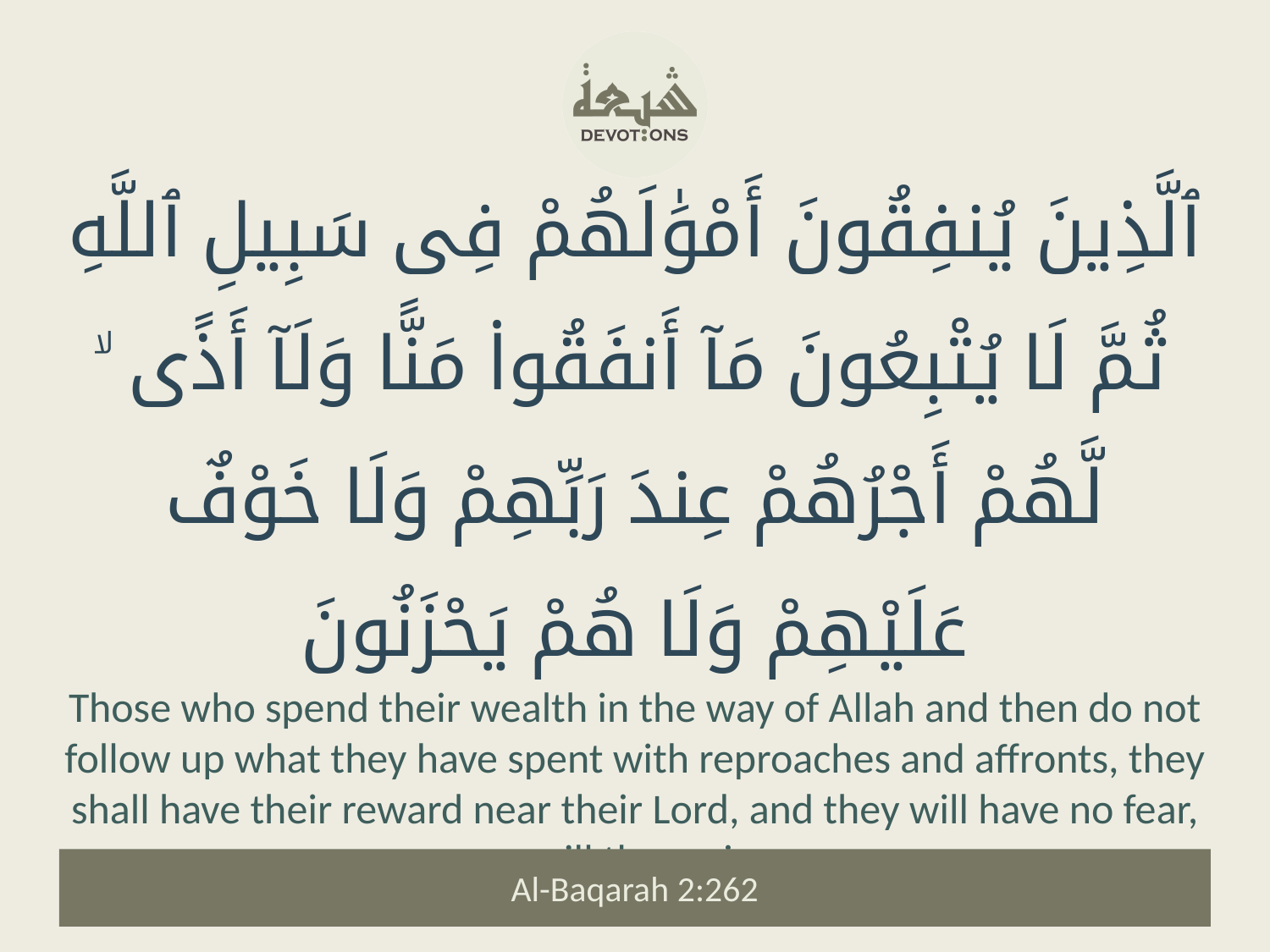

ٱلَّذِينَ يُنفِقُونَ أَمْوَٰلَهُمْ فِى سَبِيلِ ٱللَّهِ ثُمَّ لَا يُتْبِعُونَ مَآ أَنفَقُوا۟ مَنًّا وَلَآ أَذًى ۙ لَّهُمْ أَجْرُهُمْ عِندَ رَبِّهِمْ وَلَا خَوْفٌ عَلَيْهِمْ وَلَا هُمْ يَحْزَنُونَ
Those who spend their wealth in the way of Allah and then do not follow up what they have spent with reproaches and affronts, they shall have their reward near their Lord, and they will have no fear, nor will they grieve.
Al-Baqarah 2:262